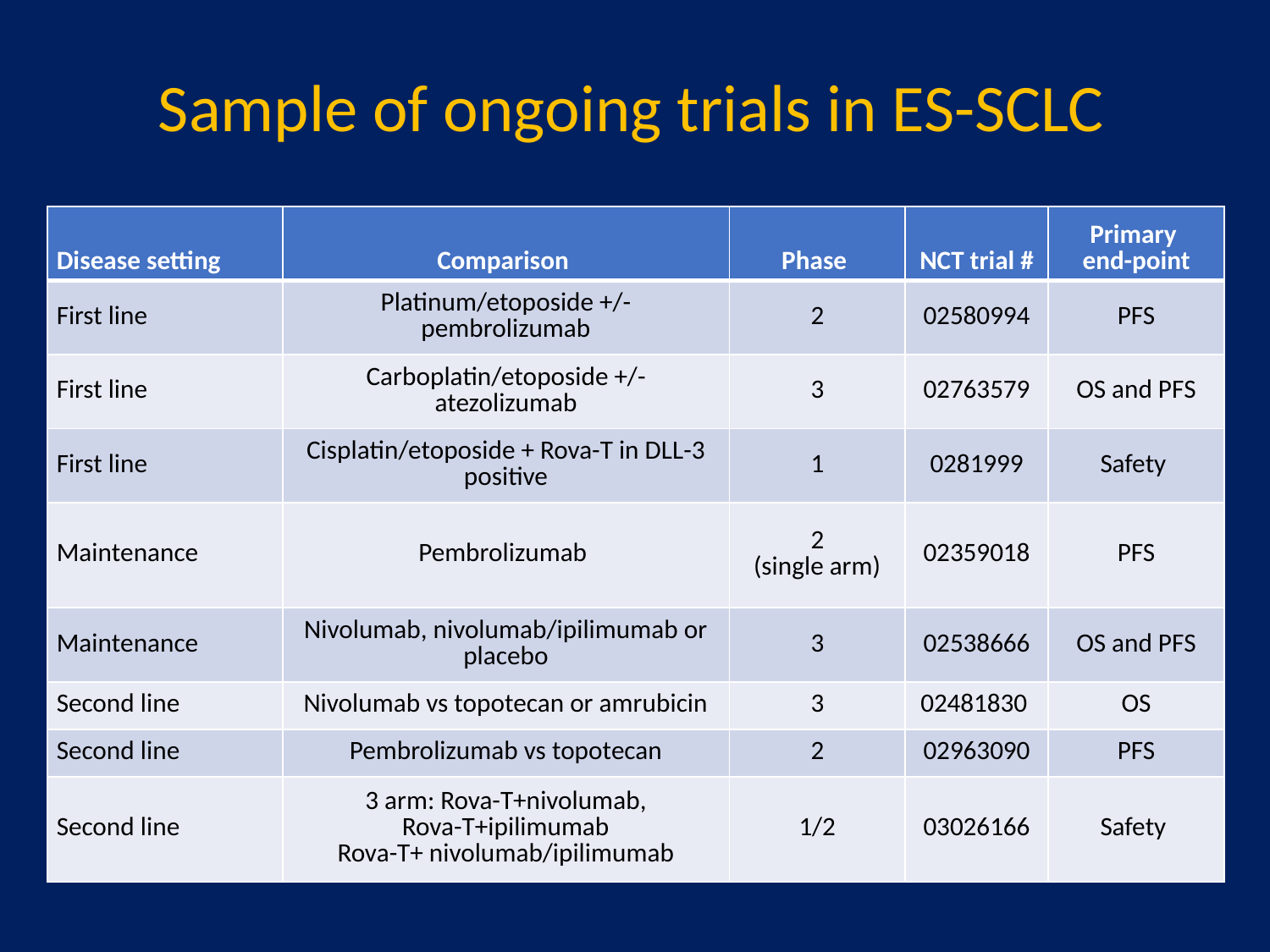

# Sample of ongoing trials in ES-SCLC
| Disease setting | Comparison | Phase | NCT trial # | Primary end-point |
| --- | --- | --- | --- | --- |
| First line | Platinum/etoposide +/- pembrolizumab | 2 | 02580994 | PFS |
| First line | Carboplatin/etoposide +/- atezolizumab | 3 | 02763579 | OS and PFS |
| First line | Cisplatin/etoposide + Rova-T in DLL-3 positive | 1 | 0281999 | Safety |
| Maintenance | Pembrolizumab | 2 (single arm) | 02359018 | PFS |
| Maintenance | Nivolumab, nivolumab/ipilimumab or placebo | 3 | 02538666 | OS and PFS |
| Second line | Nivolumab vs topotecan or amrubicin | 3 | 02481830 | OS |
| Second line | Pembrolizumab vs topotecan | 2 | 02963090 | PFS |
| Second line | 3 arm: Rova-T+nivolumab, Rova-T+ipilimumab Rova-T+ nivolumab/ipilimumab | 1/2 | 03026166 | Safety |